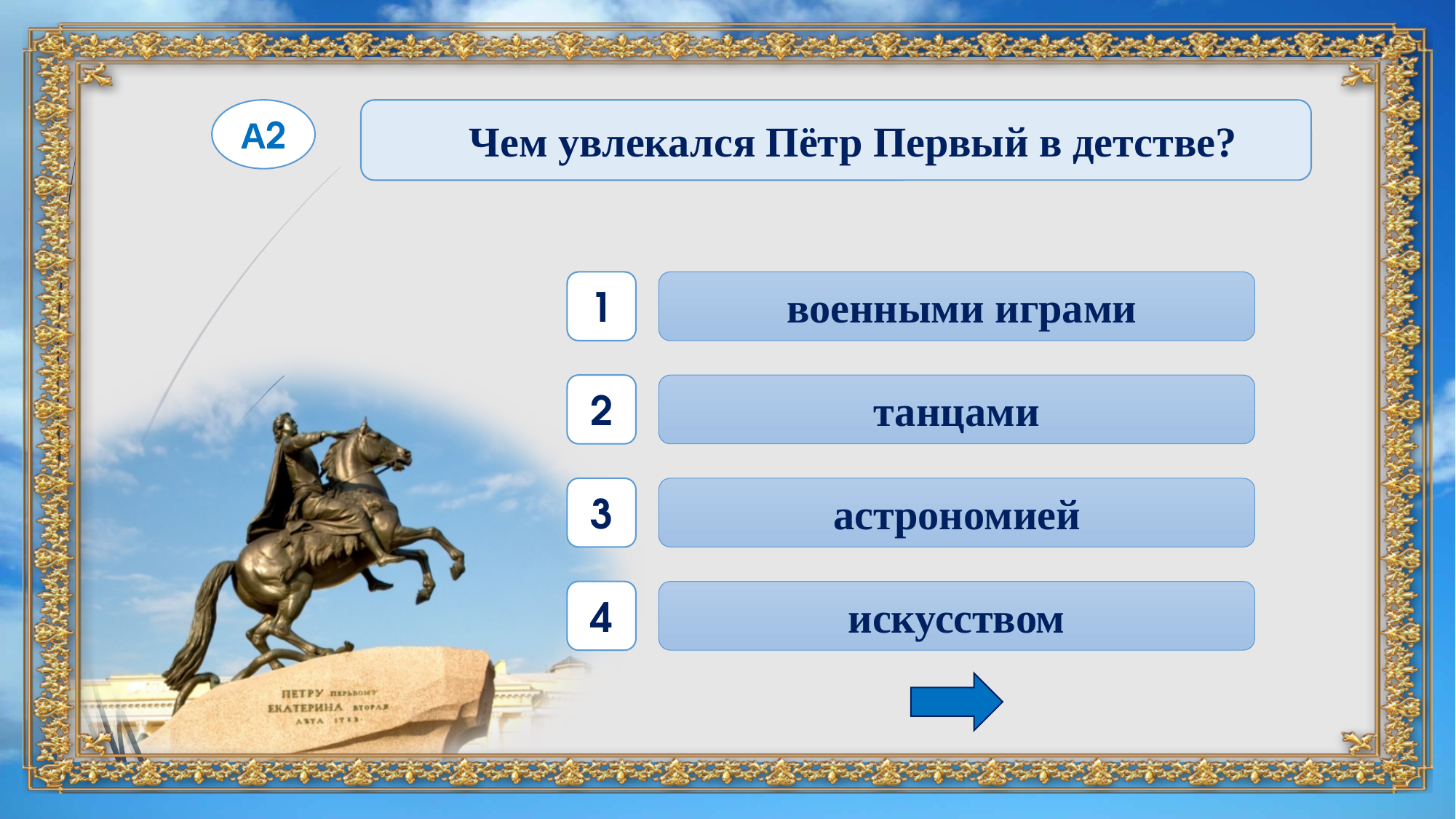

А2
   Чем увлекался Пётр Первый в детстве?
1
 военными играми
2
танцами
3
астрономией
4
искусством